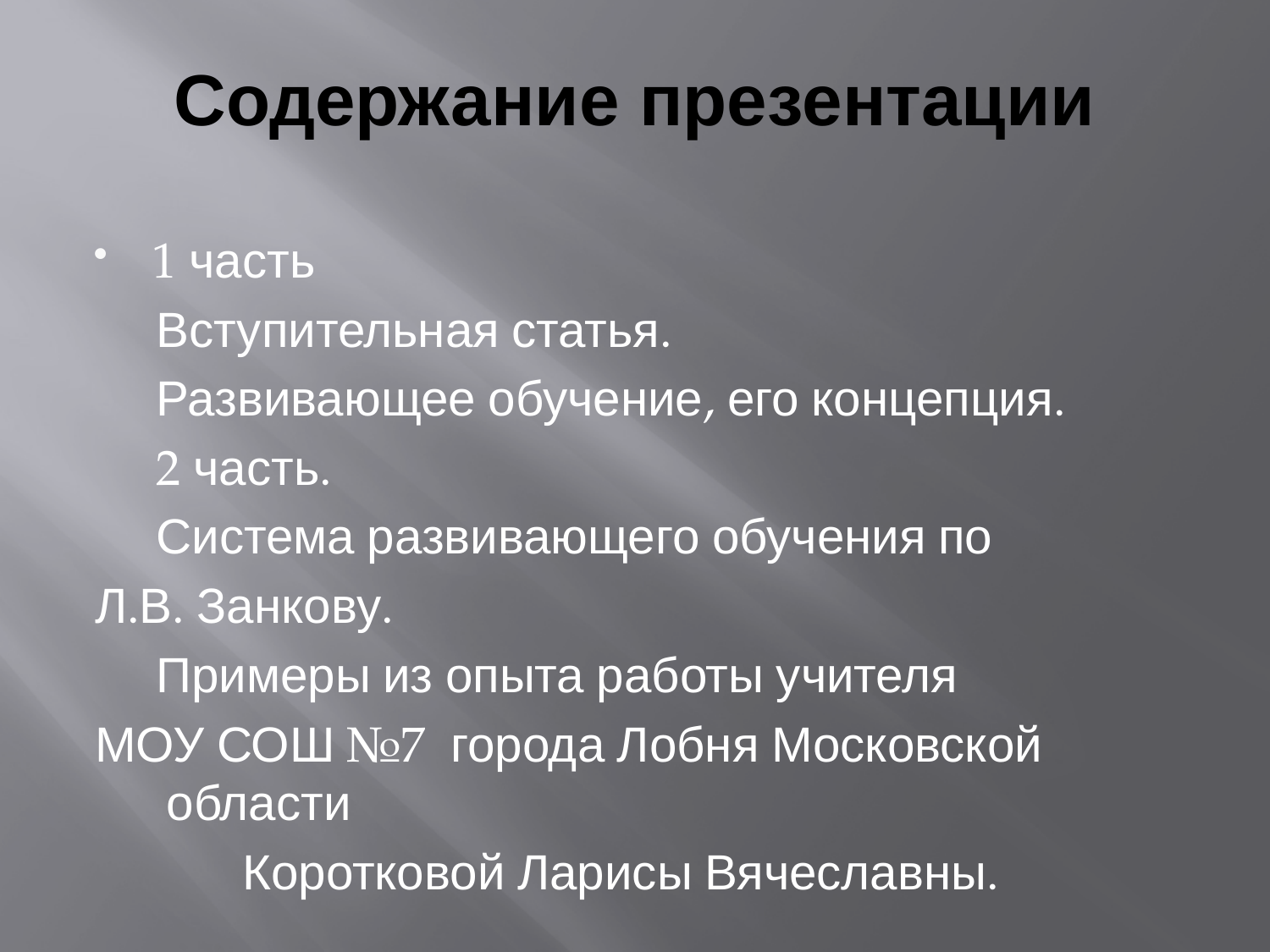

# Содержание презентации
1 часть
     Вступительная статья.
     Развивающее обучение, его концепция.
     2 часть.
     Система развивающего обучения по
Л.В. Занкову.
     Примеры из опыта работы учителя
МОУ СОШ №7  города Лобня Московской области
            Коротковой Ларисы Вячеславны.